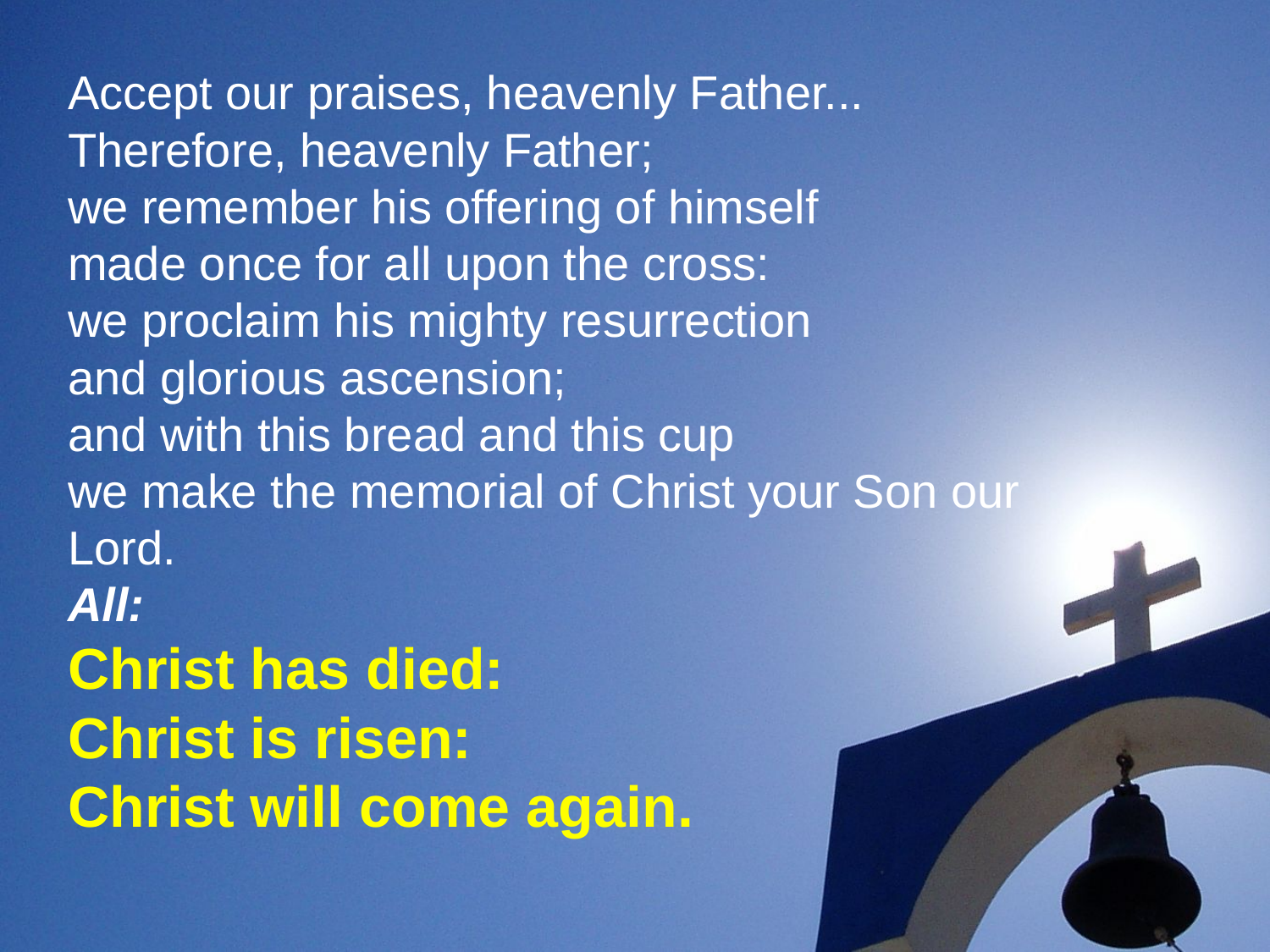

Accept our praises, heavenly Father...
Therefore, heavenly Father;
we remember his offering of himself
made once for all upon the cross:
we proclaim his mighty resurrection
and glorious ascension;
and with this bread and this cup
we make the memorial of Christ your Son our Lord.
All:
Christ has died:
Christ is risen:
Christ will come again.